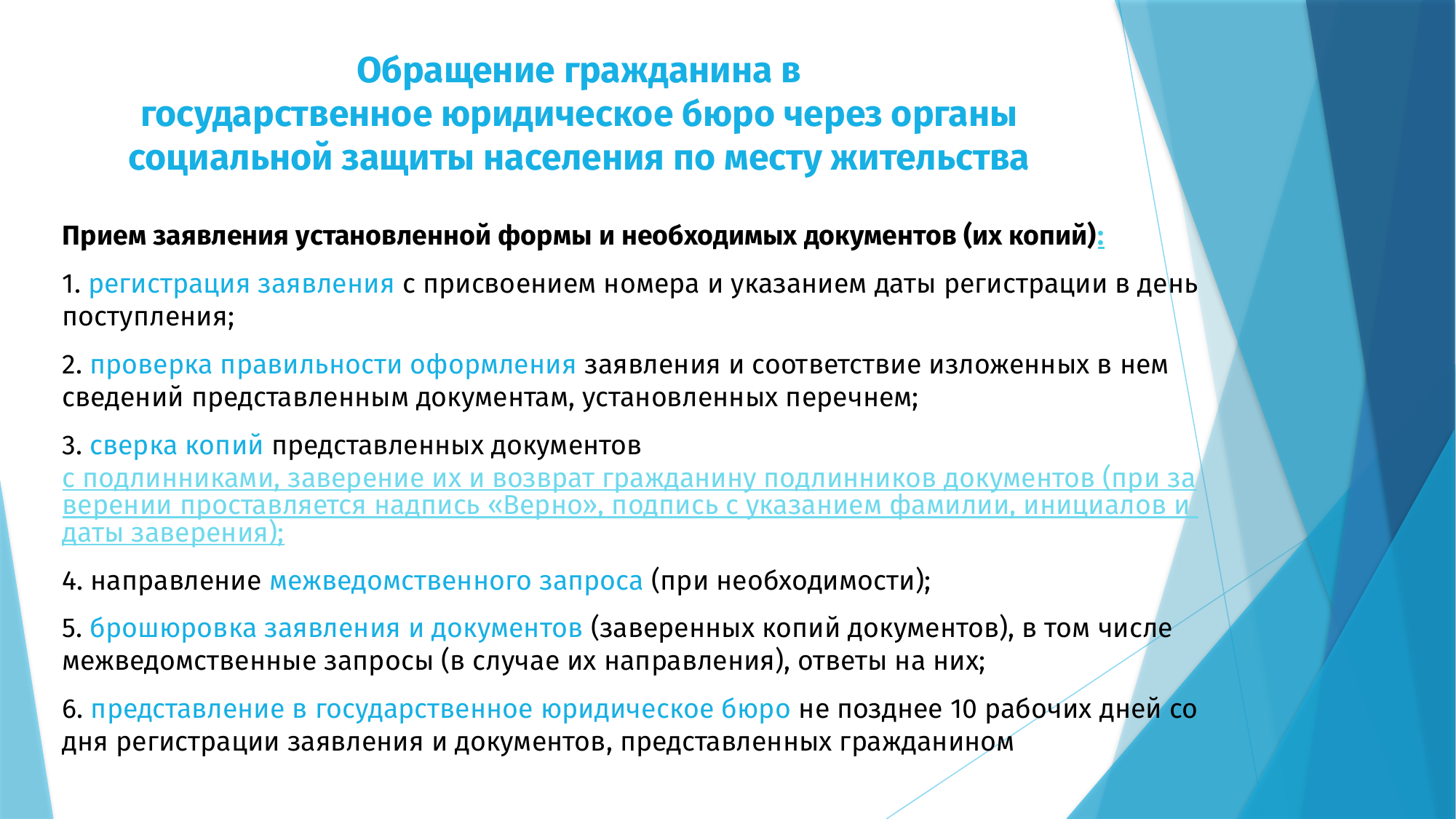

# Обращение гражданина в государственное юридическое бюро через органы социальной защиты населения по месту жительства
Прием заявления установленной формы и необходимых документов (их копий):
1. регистрация заявления с присвоением номера и указанием даты регистрации в день поступления;
2. проверка правильности оформления заявления и соответствие изложенных в нем сведений представленным документам, установленных перечнем;
3. сверка копий представленных документов с подлинниками, заверение их и возврат гражданину подлинников документов (при заверении проставляется надпись «Верно», подпись с указанием фамилии, инициалов и даты заверения);
4. направление межведомственного запроса (при необходимости);
5. брошюровка заявления и документов (заверенных копий документов), в том числе межведомственные запросы (в случае их направления), ответы на них;
6. представление в государственное юридическое бюро не позднее 10 рабочих дней со дня регистрации заявления и документов, представленных гражданином